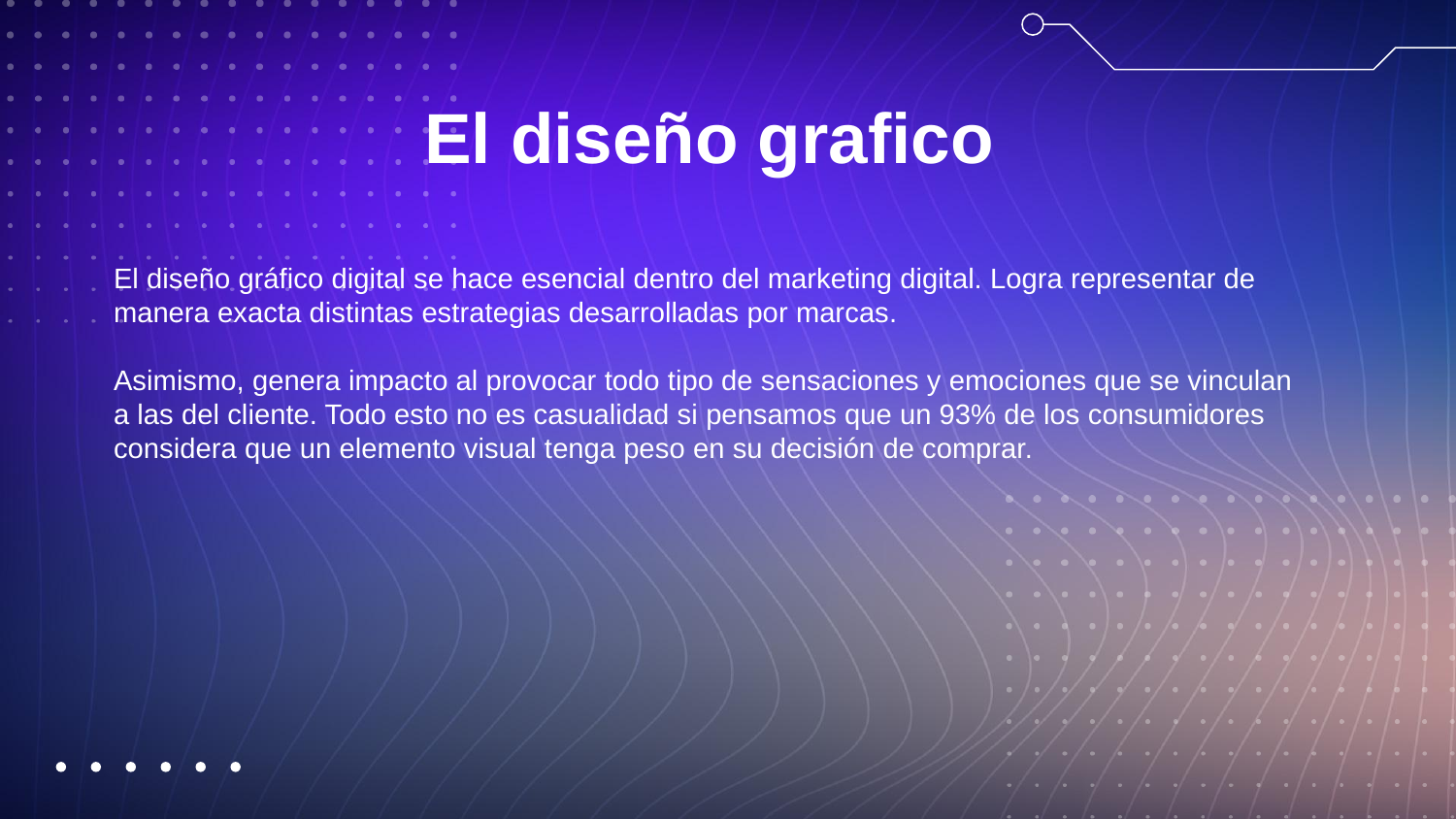

El diseño grafico
El diseño gráfico digital se hace esencial dentro del marketing digital. Logra representar de manera exacta distintas estrategias desarrolladas por marcas.

Asimismo, genera impacto al provocar todo tipo de sensaciones y emociones que se vinculan a las del cliente. Todo esto no es casualidad si pensamos que un 93% de los consumidores considera que un elemento visual tenga peso en su decisión de comprar.